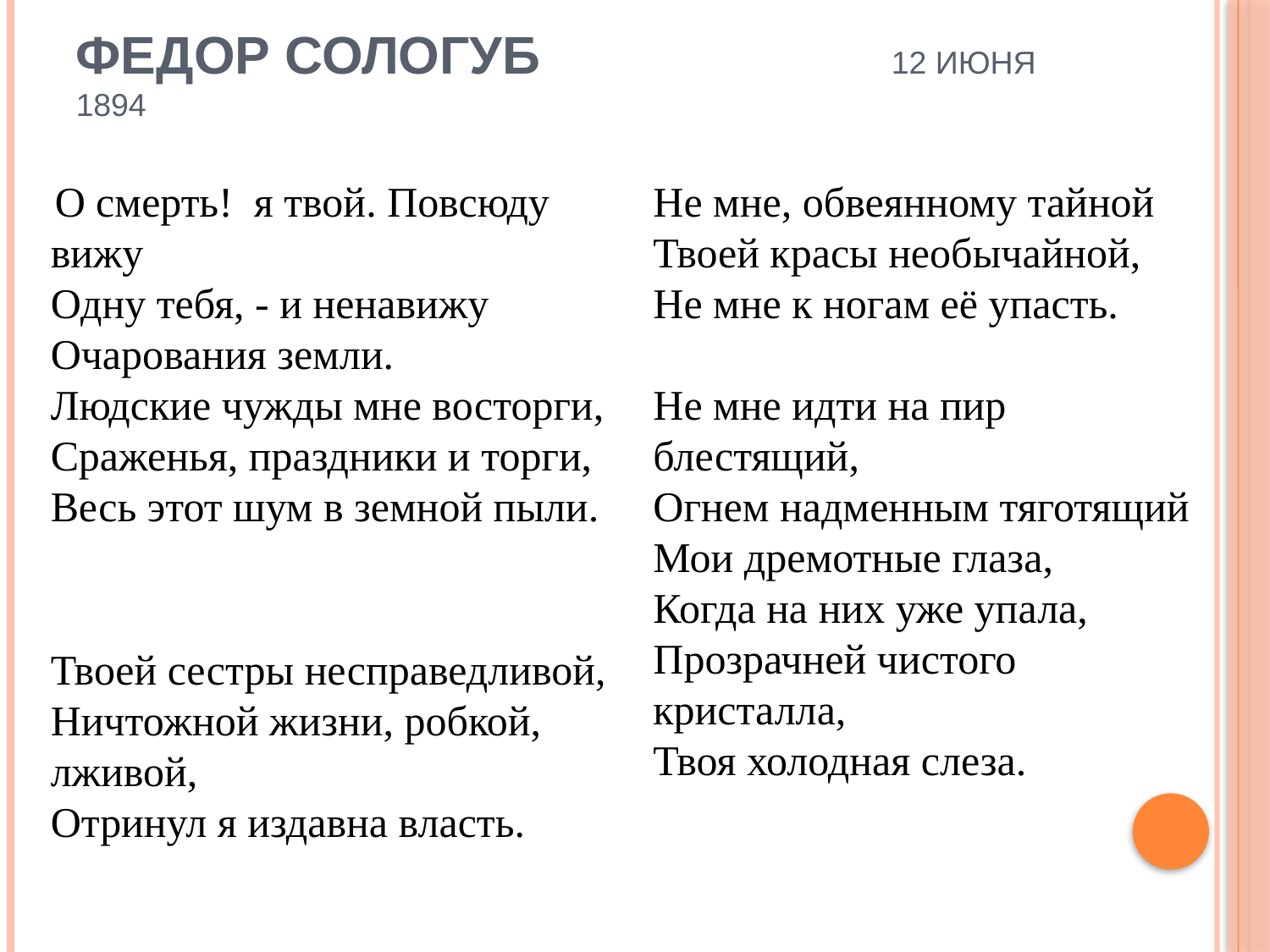

# Федор Сологуб                        12 июня 1894
    О смерть!  я твой. Повсюду вижу
Одну тебя, - и ненавижу
Очарования земли.
Людские чужды мне восторги,
Сраженья, праздники и торги,
Весь этот шум в земной пыли.
Твоей сестры несправедливой,
Ничтожной жизни, робкой, лживой,
Отринул я издавна власть.
Не мне, обвеянному тайной
Твоей красы необычайной,
Не мне к ногам её упасть.
Не мне идти на пир блестящий,
Огнем надменным тяготящий
Мои дремотные глаза,
Когда на них уже упала,
Прозрачней чистого кристалла,
Твоя холодная слеза.